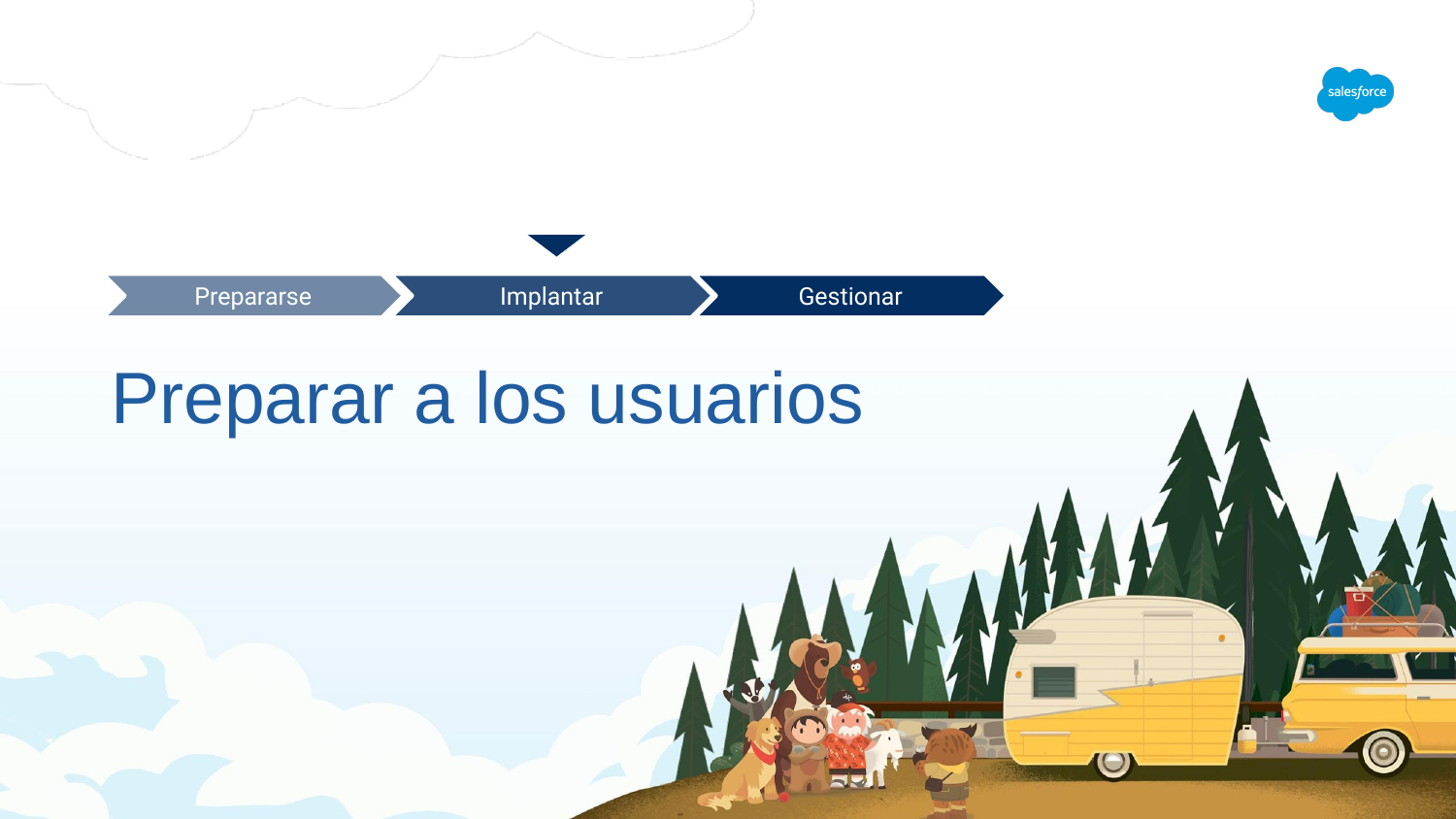

Prepararse
Implantar
Gestionar
# Preparar a los usuarios